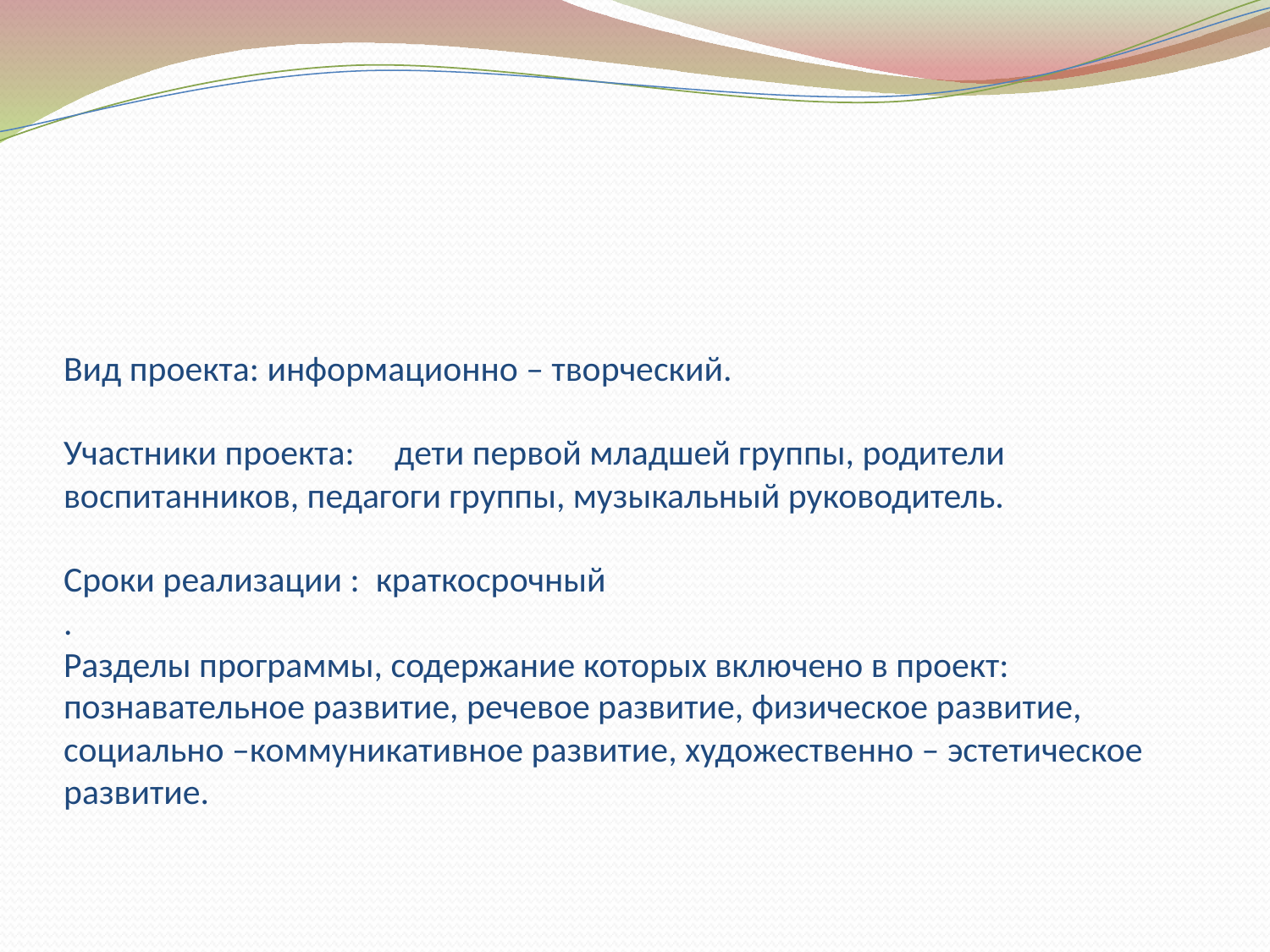

Вид проекта: информационно – творческий.

Участники проекта:     дети первой младшей группы, родители воспитанников, педагоги группы, музыкальный руководитель.

Сроки реализации :  краткосрочный
.
Разделы программы, содержание которых включено в проект: познавательное развитие, речевое развитие, физическое развитие, социально –коммуникативное развитие, художественно – эстетическое развитие.